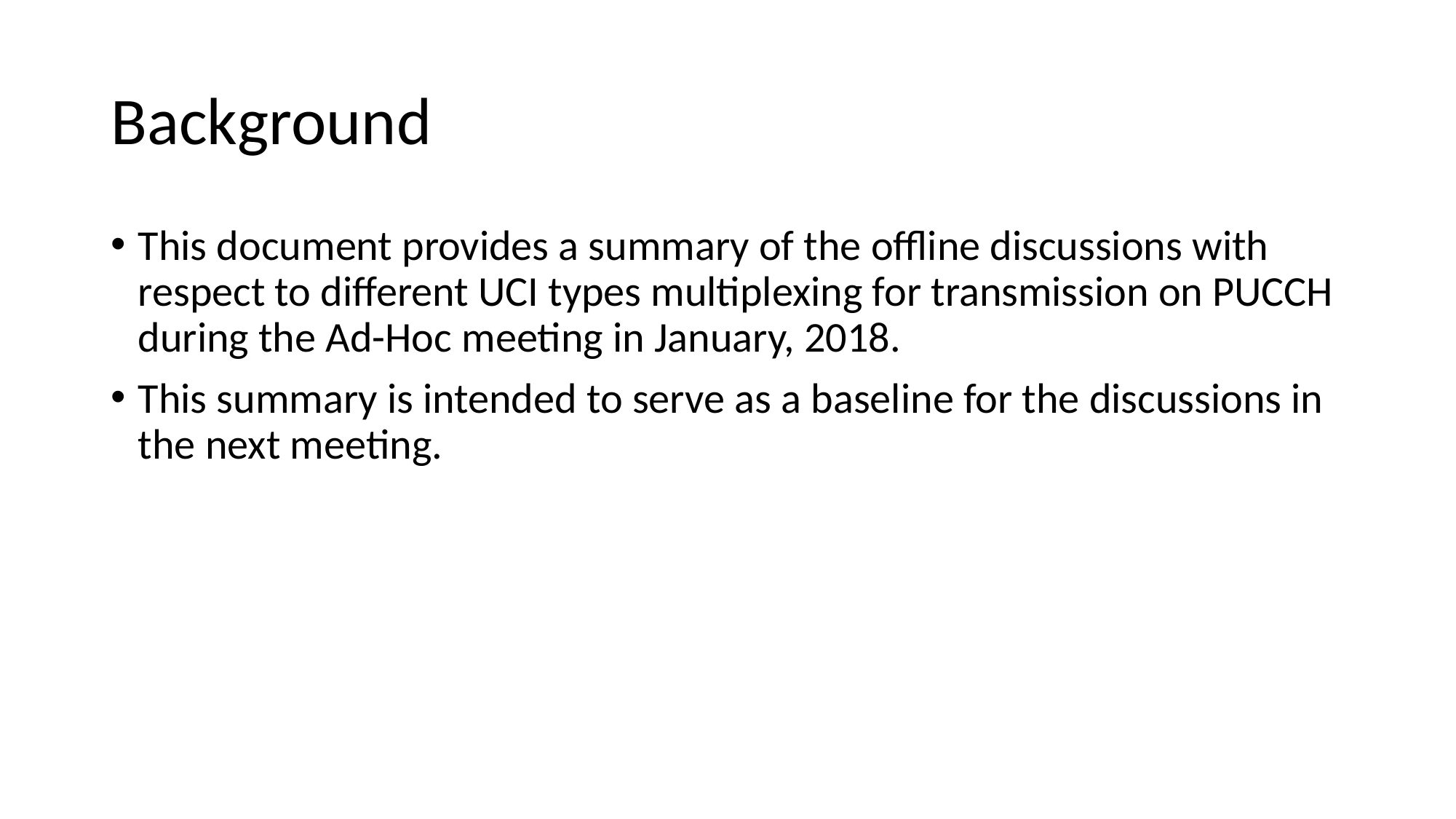

# Background
This document provides a summary of the offline discussions with respect to different UCI types multiplexing for transmission on PUCCH during the Ad-Hoc meeting in January, 2018.
This summary is intended to serve as a baseline for the discussions in the next meeting.